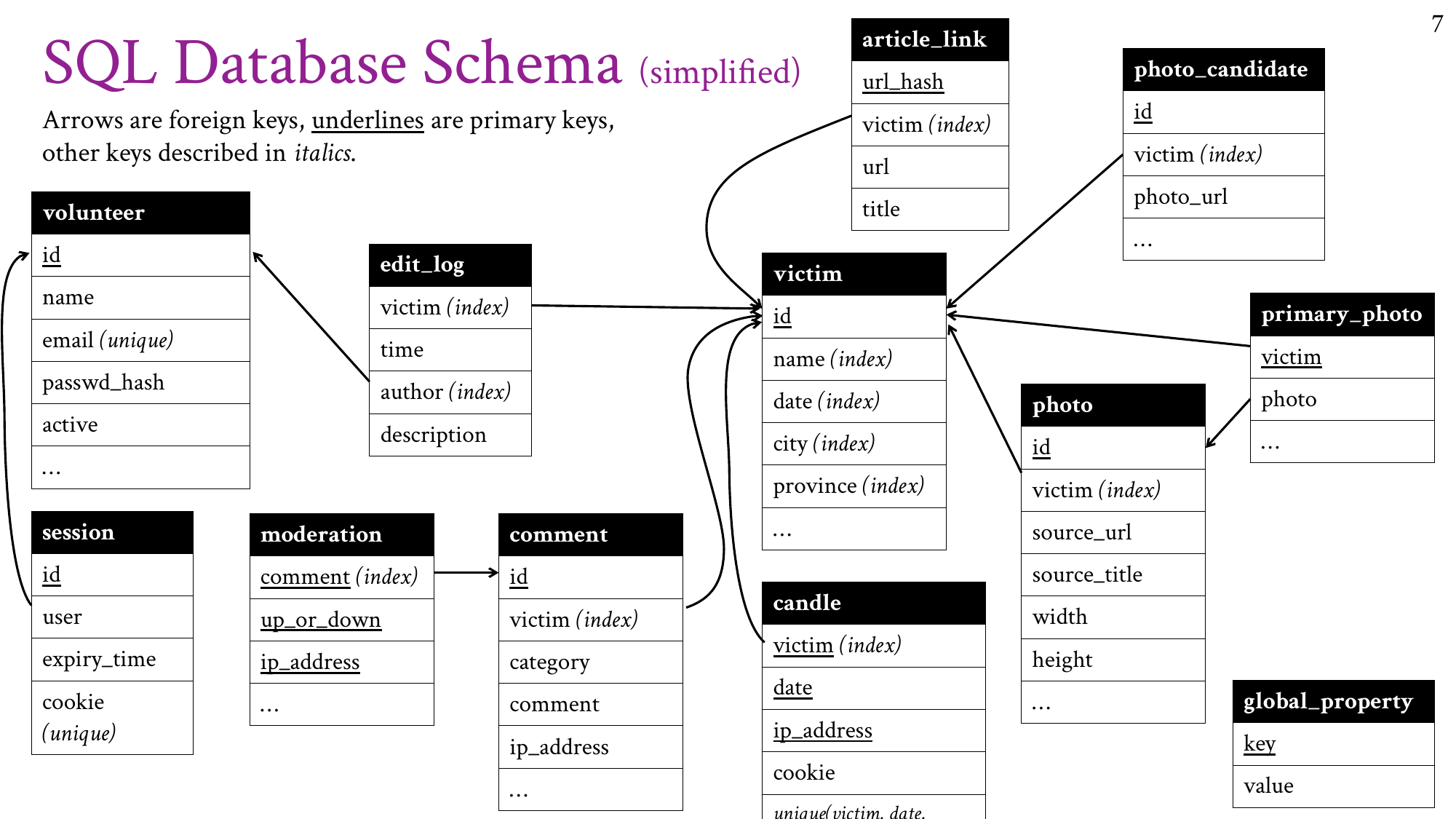

| article\_link |
| --- |
| url\_hash |
| victim (index) |
| url |
| title |
# SQL Database Schema (simplified)
| photo\_candidate |
| --- |
| id |
| victim (index) |
| photo\_url |
| … |
Arrows are foreign keys, underlines are primary keys,
other keys described in italics.

| volunteer |
| --- |
| id |
| name |
| email (unique) |
| passwd\_hash |
| active |
| … |
| edit\_log |
| --- |
| victim (index) |
| time |
| author (index) |
| description |
| victim |
| --- |
| id |
| name (index) |
| date (index) |
| city (index) |
| province (index) |
| … |

| primary\_photo |
| --- |
| victim |
| photo |
| … |

| photo |
| --- |
| id |
| victim (index) |
| source\_url |
| source\_title |
| width |
| height |
| … |
| session |
| --- |
| id |
| user |
| expiry\_time |
| cookie (unique) |
| moderation |
| --- |
| comment (index) |
| up\_or\_down |
| ip\_address |
| … |
| comment |
| --- |
| id |
| victim (index) |
| category |
| comment |
| ip\_address |
| … |
| candle |
| --- |
| victim (index) |
| date |
| ip\_address |
| cookie |
| unique(victim, date, cookie) |
| global\_property |
| --- |
| key |
| value |